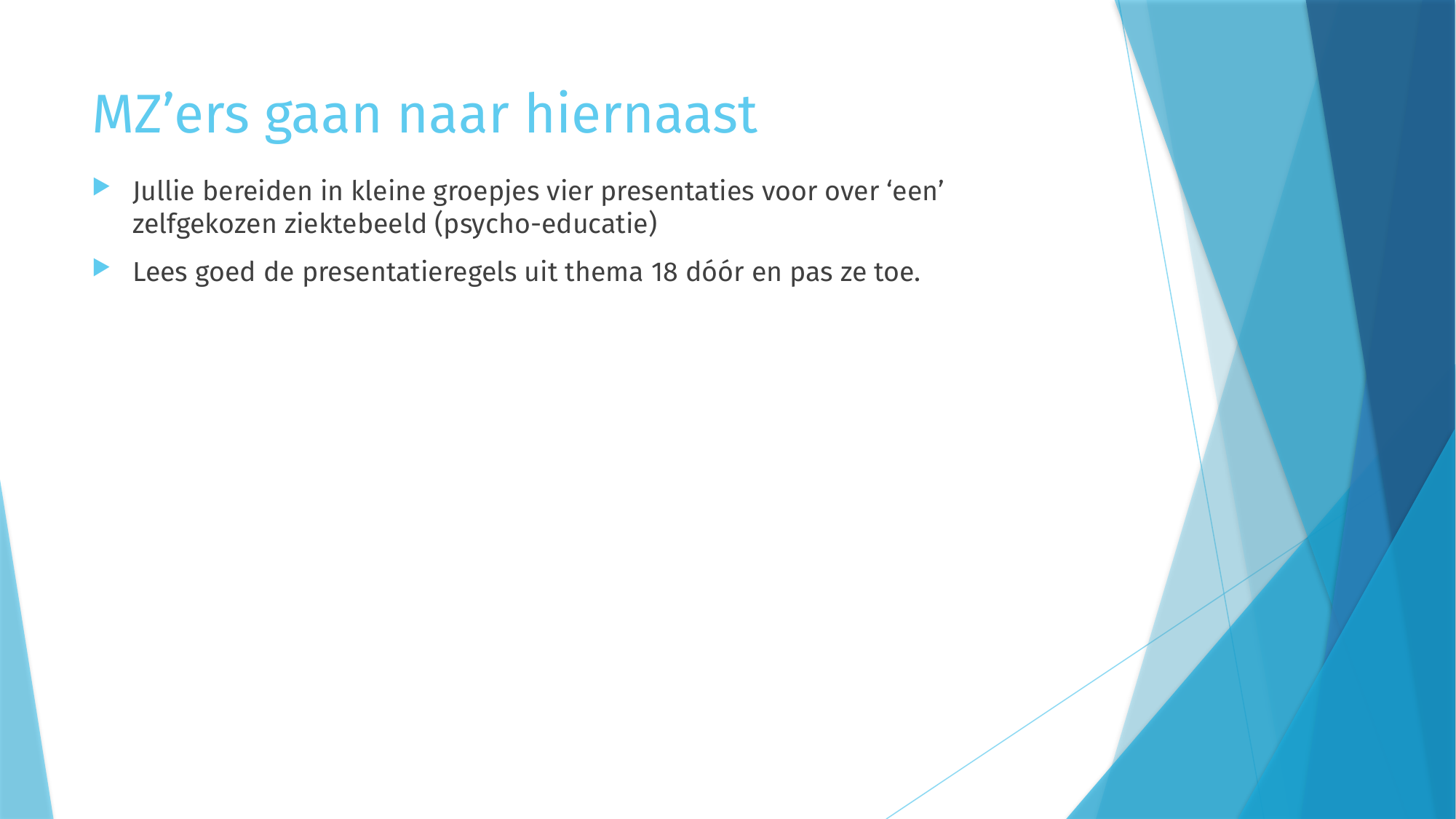

# MZ’ers gaan naar hiernaast
Jullie bereiden in kleine groepjes vier presentaties voor over ‘een’ zelfgekozen ziektebeeld (psycho-educatie)
Lees goed de presentatieregels uit thema 18 dóór en pas ze toe.